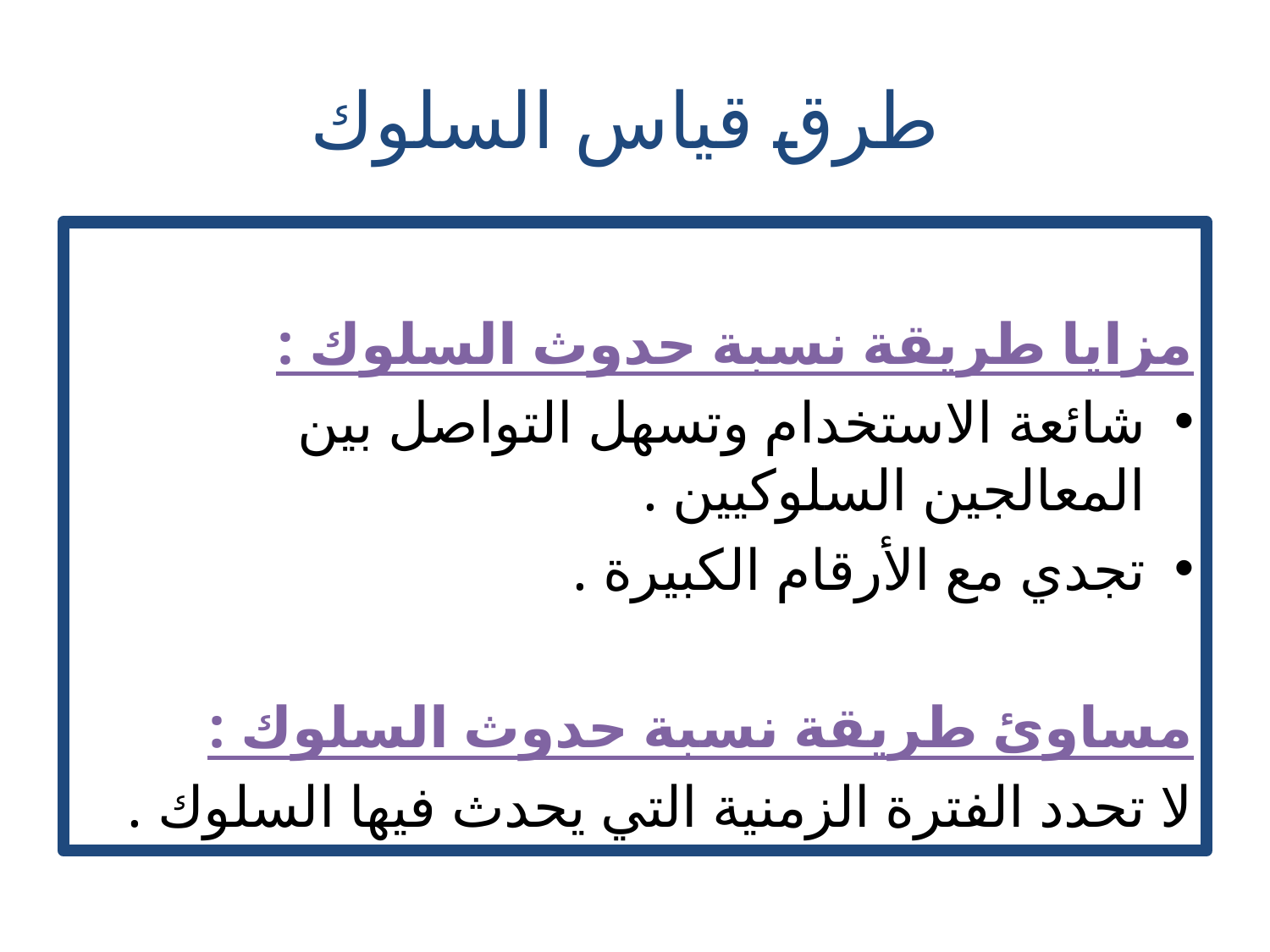

# طرق قياس السلوك

مزايا طريقة نسبة حدوث السلوك :
شائعة الاستخدام وتسهل التواصل بين المعالجين السلوكيين .
تجدي مع الأرقام الكبيرة .

مساوئ طريقة نسبة حدوث السلوك :
لا تحدد الفترة الزمنية التي يحدث فيها السلوك .